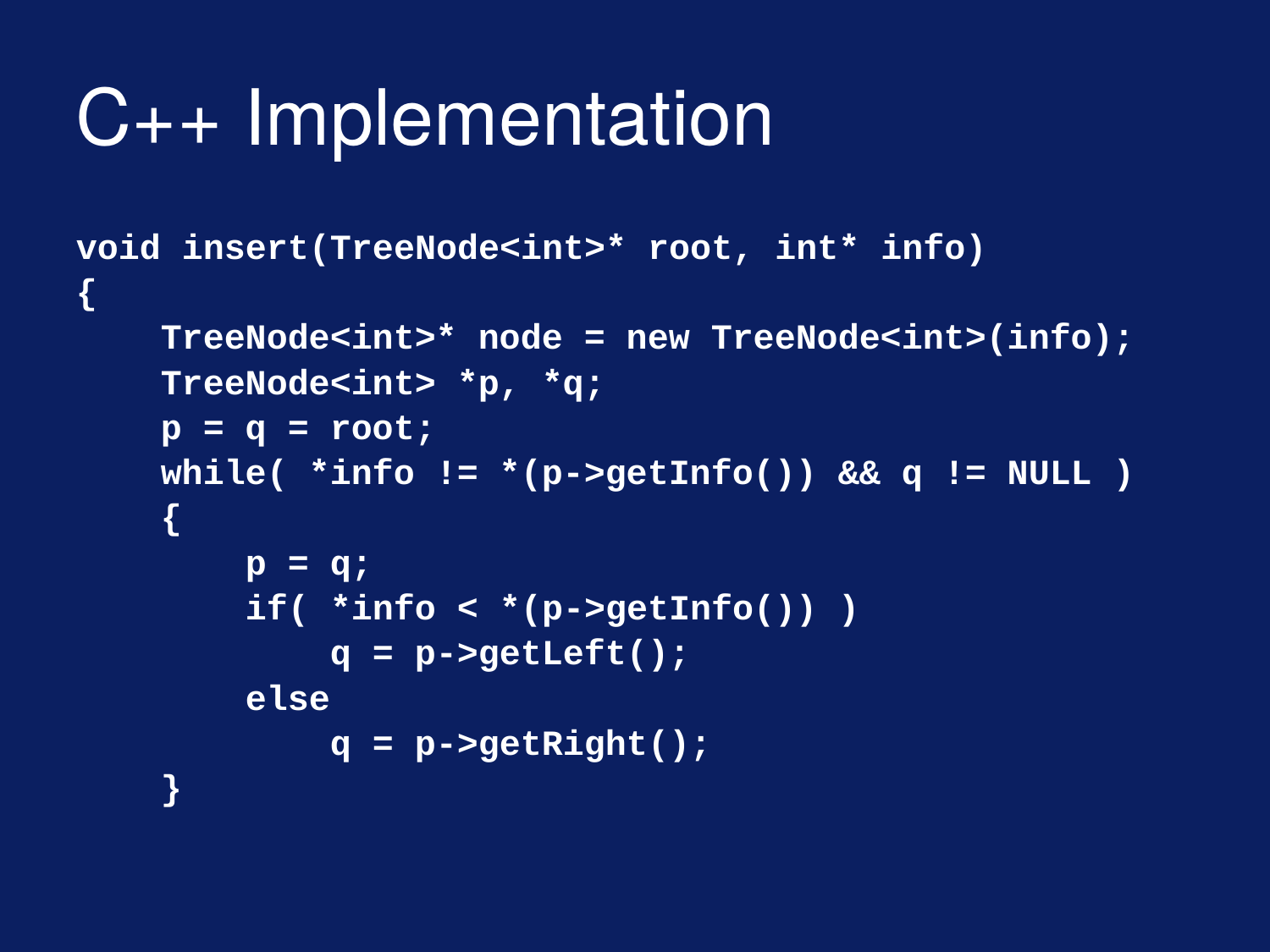

# C++ Implementation
void insert(TreeNode<int>* root, int* info)
{
    TreeNode<int>* node = new TreeNode<int>(info);
    TreeNode<int> *p, *q;
    p = q = root;
    while( *info != *(p->getInfo()) && q != NULL )
    {
        p = q;
        if( *info < *(p->getInfo()) )
            q = p->getLeft();
        else
            q = p->getRight();
    }